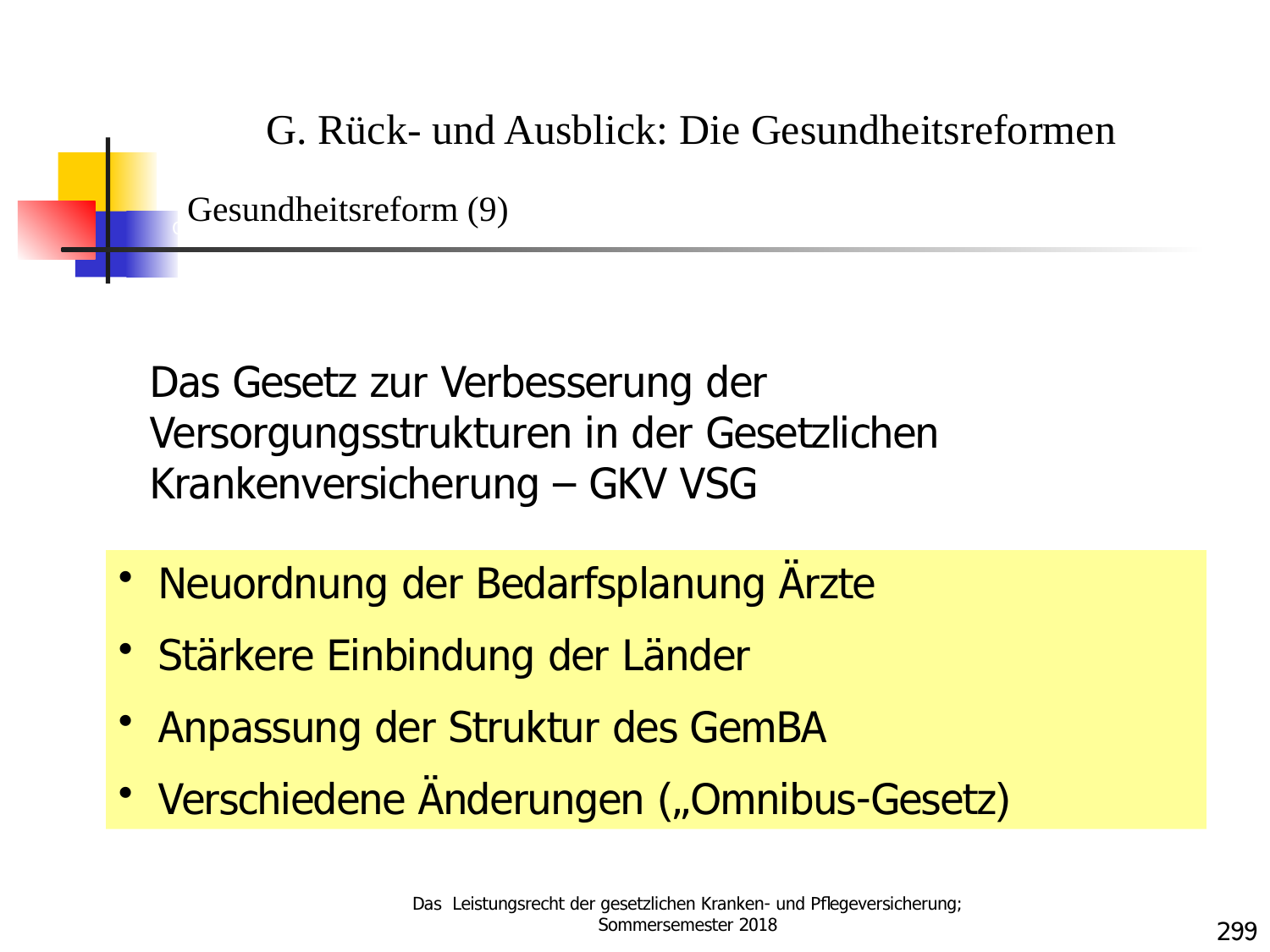

Gesundheitsreform
G. Rück- und Ausblick: Die Gesundheitsreformen

Gesundheitsreform (9)
Das Gesetz zur Verbesserung der Versorgungsstrukturen in der Gesetzlichen Krankenversicherung – GKV VSG
Krankheit
Neuordnung der Bedarfsplanung Ärzte
Stärkere Einbindung der Länder
Anpassung der Struktur des GemBA
Verschiedene Änderungen („Omnibus-Gesetz)
Das  Leistungsrecht der gesetzlichen Kranken- und Pflegeversicherung; Sommersemester 2018
299